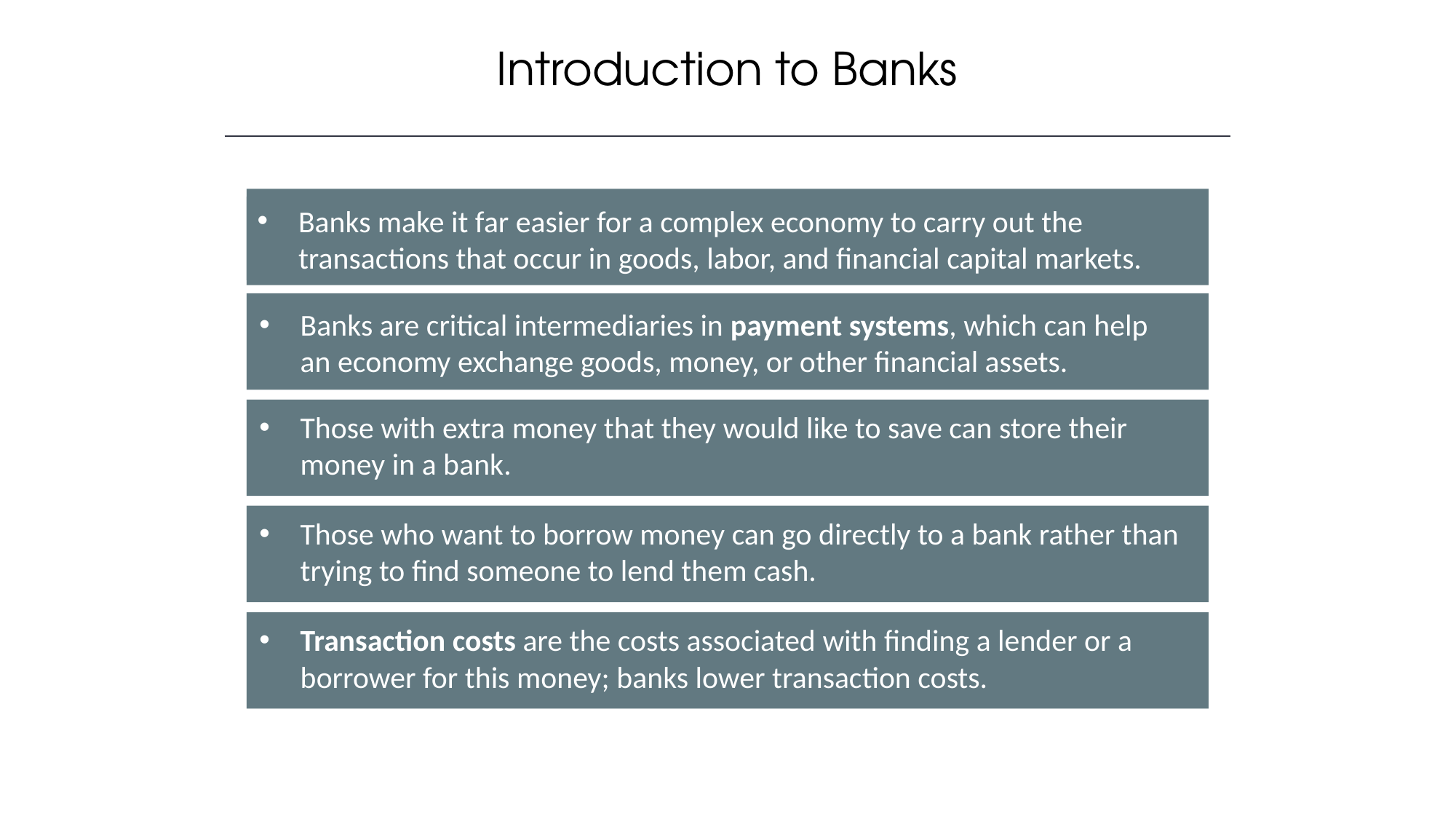

Introduction to Banks

Banks make it far easier for a complex economy to carry out the transactions that occur in goods, labor, and financial capital markets.

Banks are critical intermediaries in payment systems, which can help an economy exchange goods, money, or other financial assets.

Those with extra money that they would like to save can store their money in a bank.

Those who want to borrow money can go directly to a bank rather than trying to find someone to lend them cash.

Transaction costs are the costs associated with finding a lender or a borrower for this money; banks lower transaction costs.